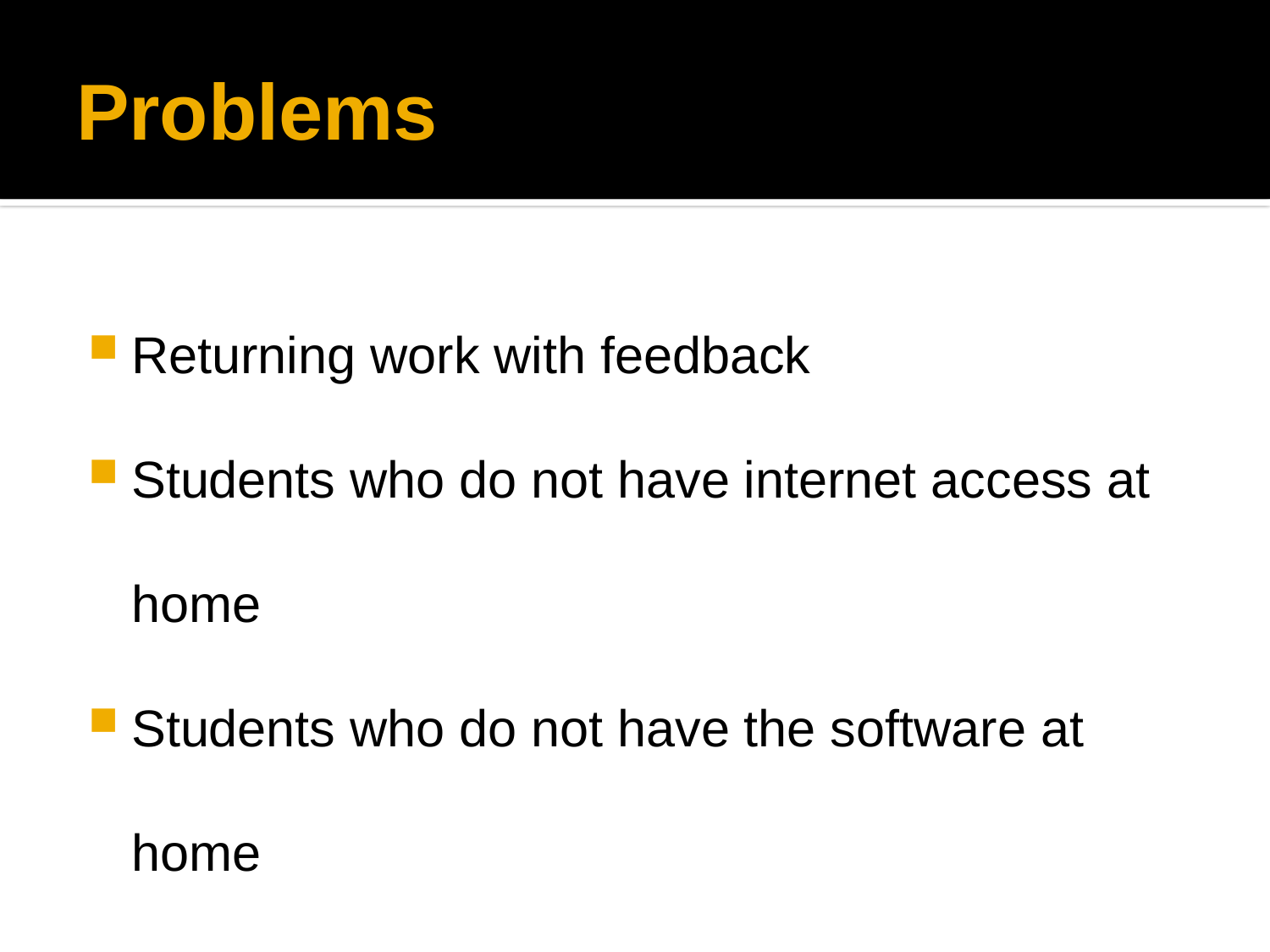

# Problems
Returning work with feedback
Students who do not have internet access at home
Students who do not have the software at home